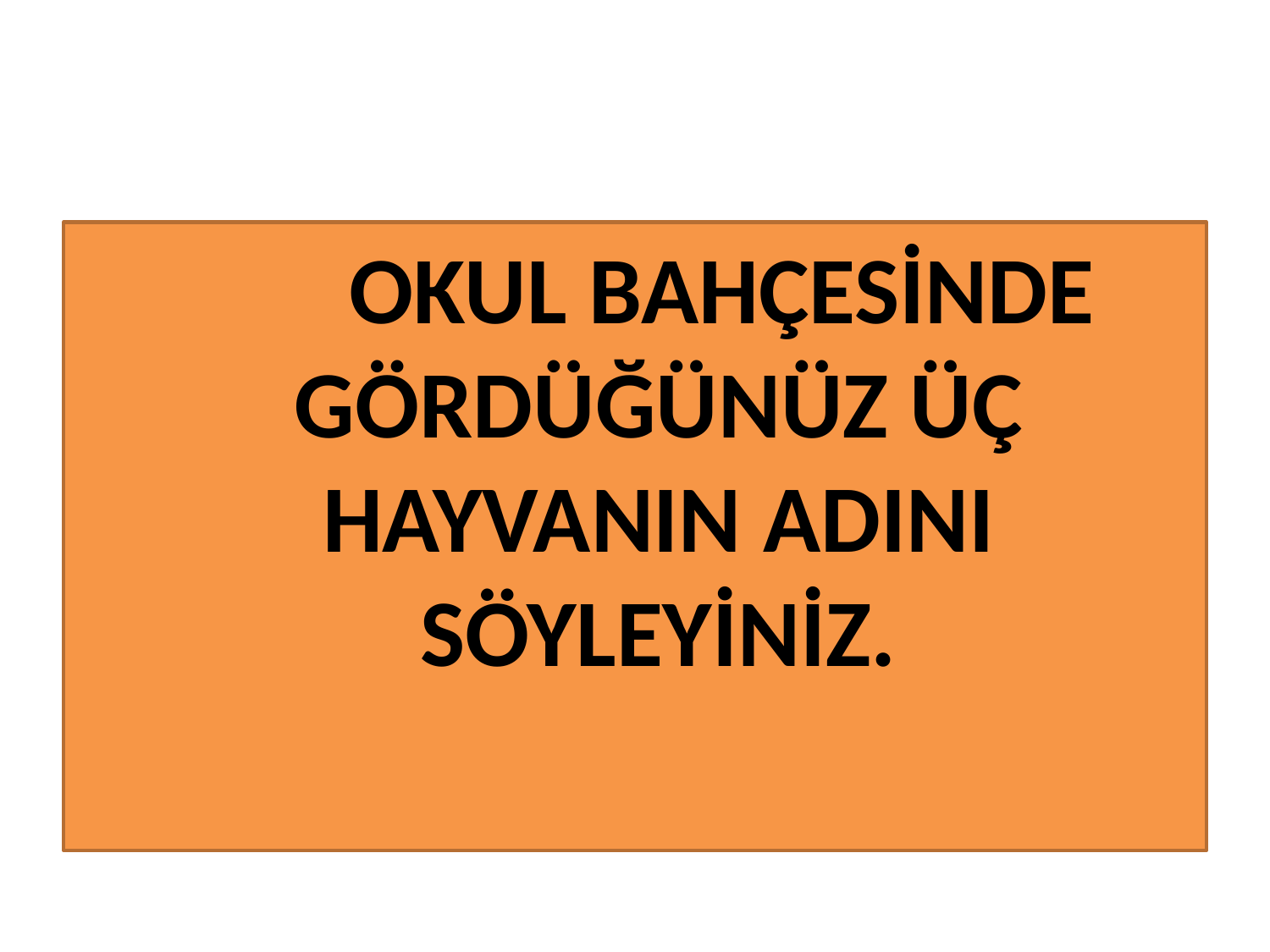

OKUL BAHÇESİNDE GÖRDÜĞÜNÜZ ÜÇ HAYVANIN ADINI SÖYLEYİNİZ.